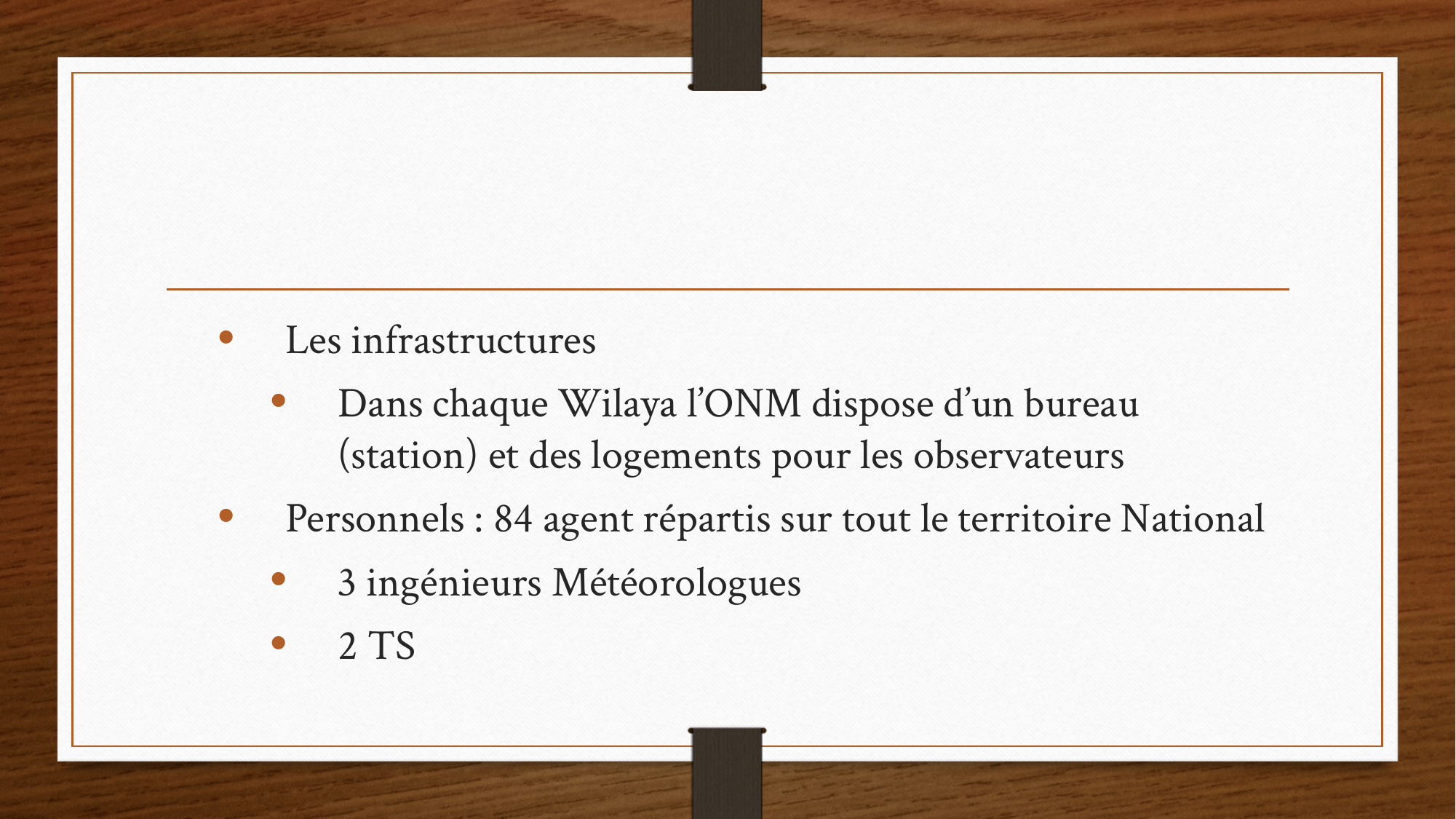

#
Les infrastructures
Dans chaque Wilaya l’ONM dispose d’un bureau (station) et des logements pour les observateurs
Personnels : 84 agent répartis sur tout le territoire National
3 ingénieurs Météorologues
2 TS